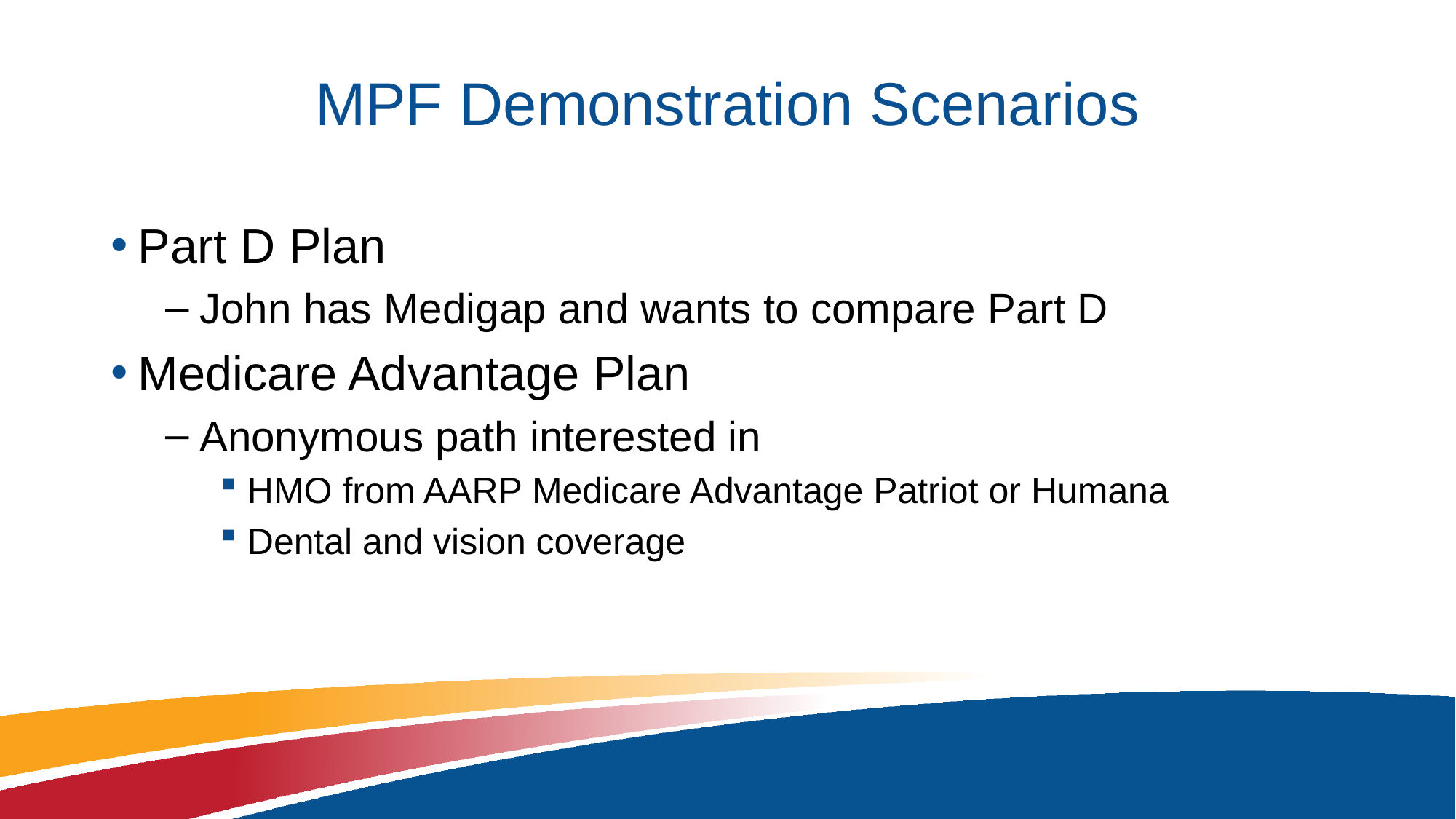

# MPF Demonstration Scenarios
Part D Plan
John has Medigap and wants to compare Part D
Medicare Advantage Plan
Anonymous path interested in
HMO from AARP Medicare Advantage Patriot or Humana
Dental and vision coverage